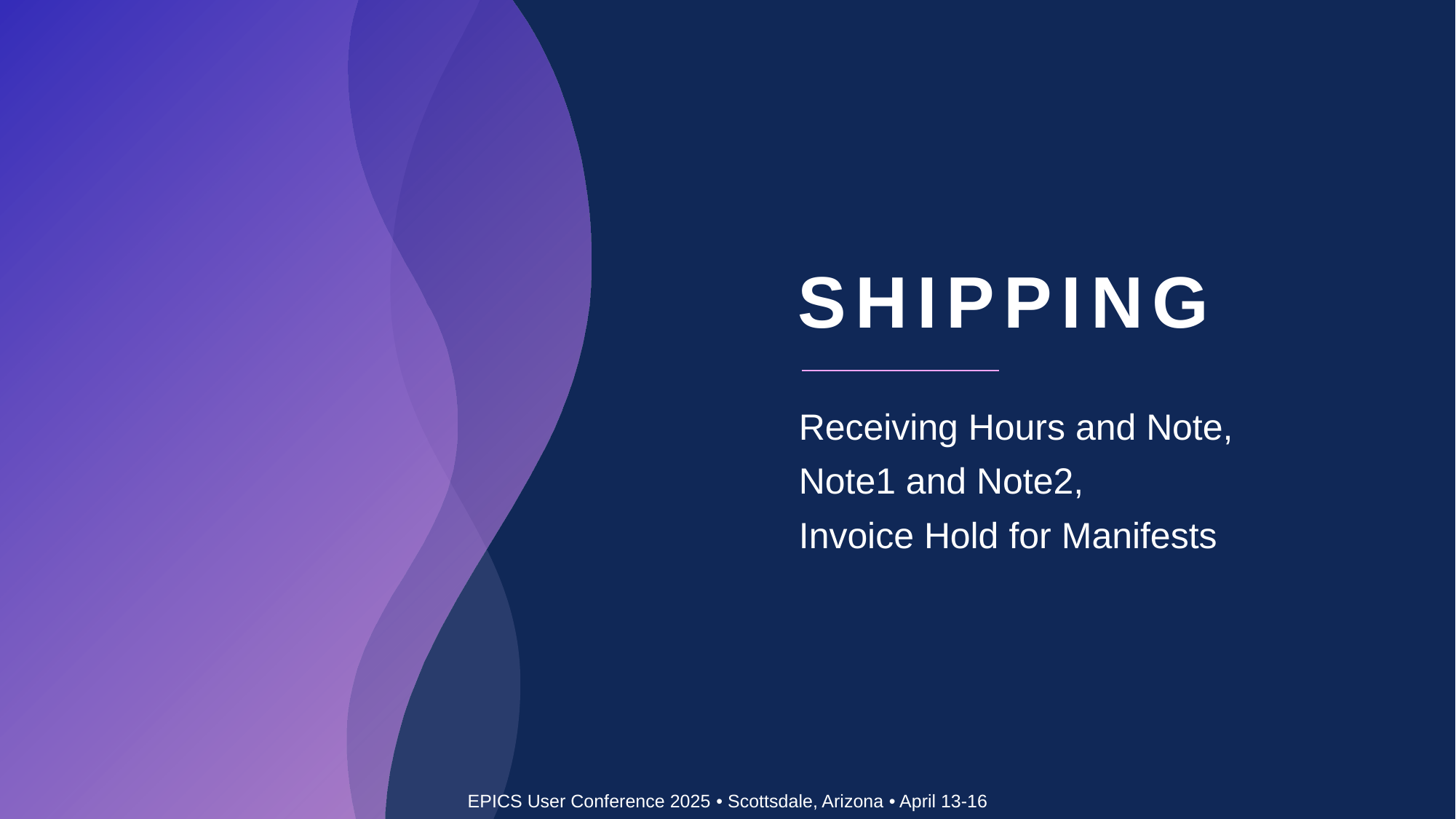

# shipping
Receiving Hours and Note,
Note1 and Note2,
Invoice Hold for Manifests